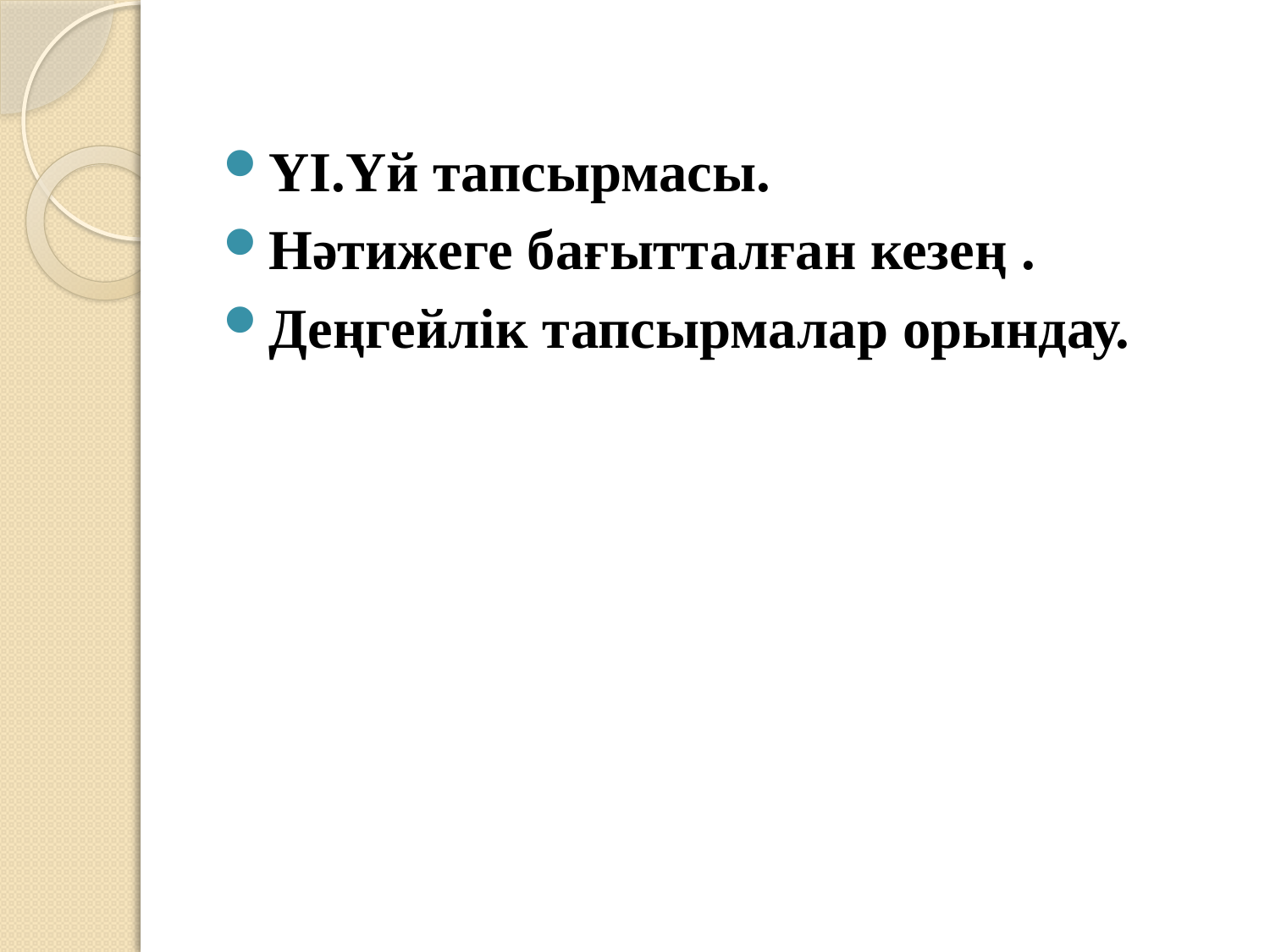

ҮІ.Үй тапсырмасы.
Нәтижеге бағытталған кезең .
Деңгейлік тапсырмалар орындау.